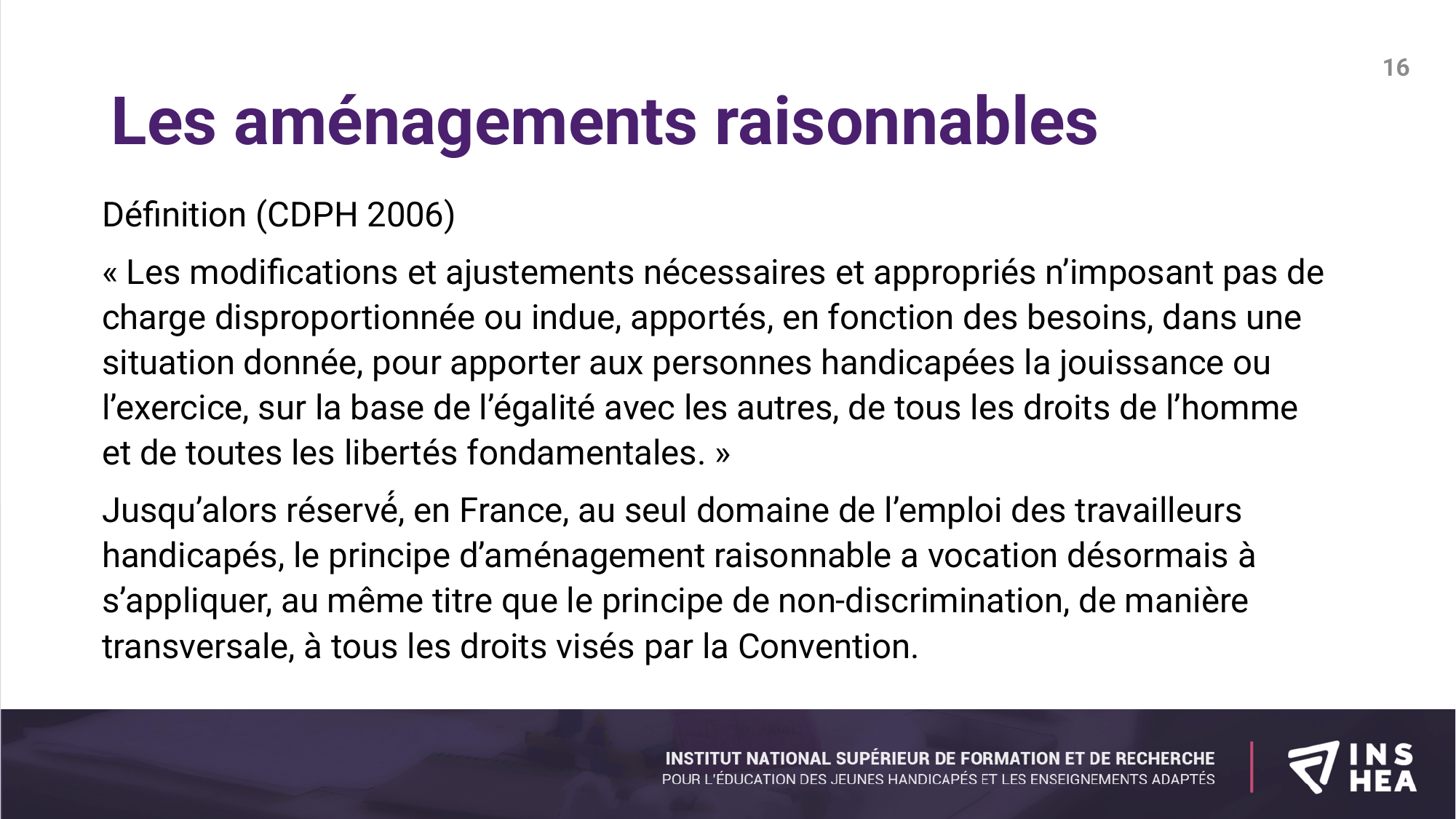

# Les aménagements raisonnables
16
Définition (CDPH 2006)
« Les modifications et ajustements nécessaires et appropriés n’imposant pas de charge disproportionnée ou indue, apportés, en fonction des besoins, dans une situation donnée, pour apporter aux personnes handicapées la jouissance ou l’exercice, sur la base de l’égalité avec les autres, de tous les droits de l’homme et de toutes les libertés fondamentales. »
Jusqu’alors réservé́, en France, au seul domaine de l’emploi des travailleurs handicapés, le principe d’aménagement raisonnable a vocation désormais à s’appliquer, au même titre que le principe de non-discrimination, de manière transversale, à tous les droits visés par la Convention.